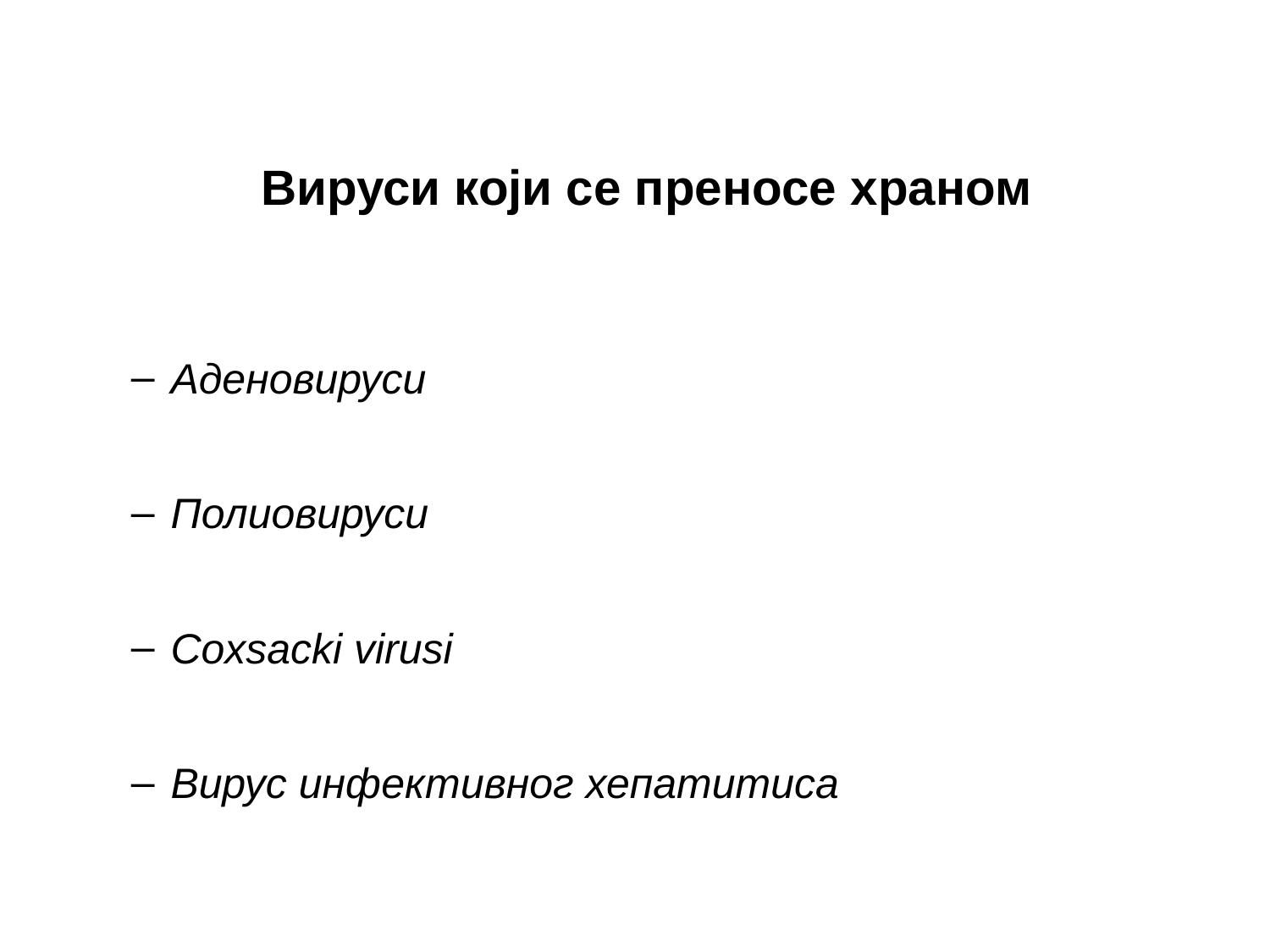

Вируси који се преносе храном

Аденовируси

Полиовируси

Coxsacki virusi

Вирус инфективног хепатитиса